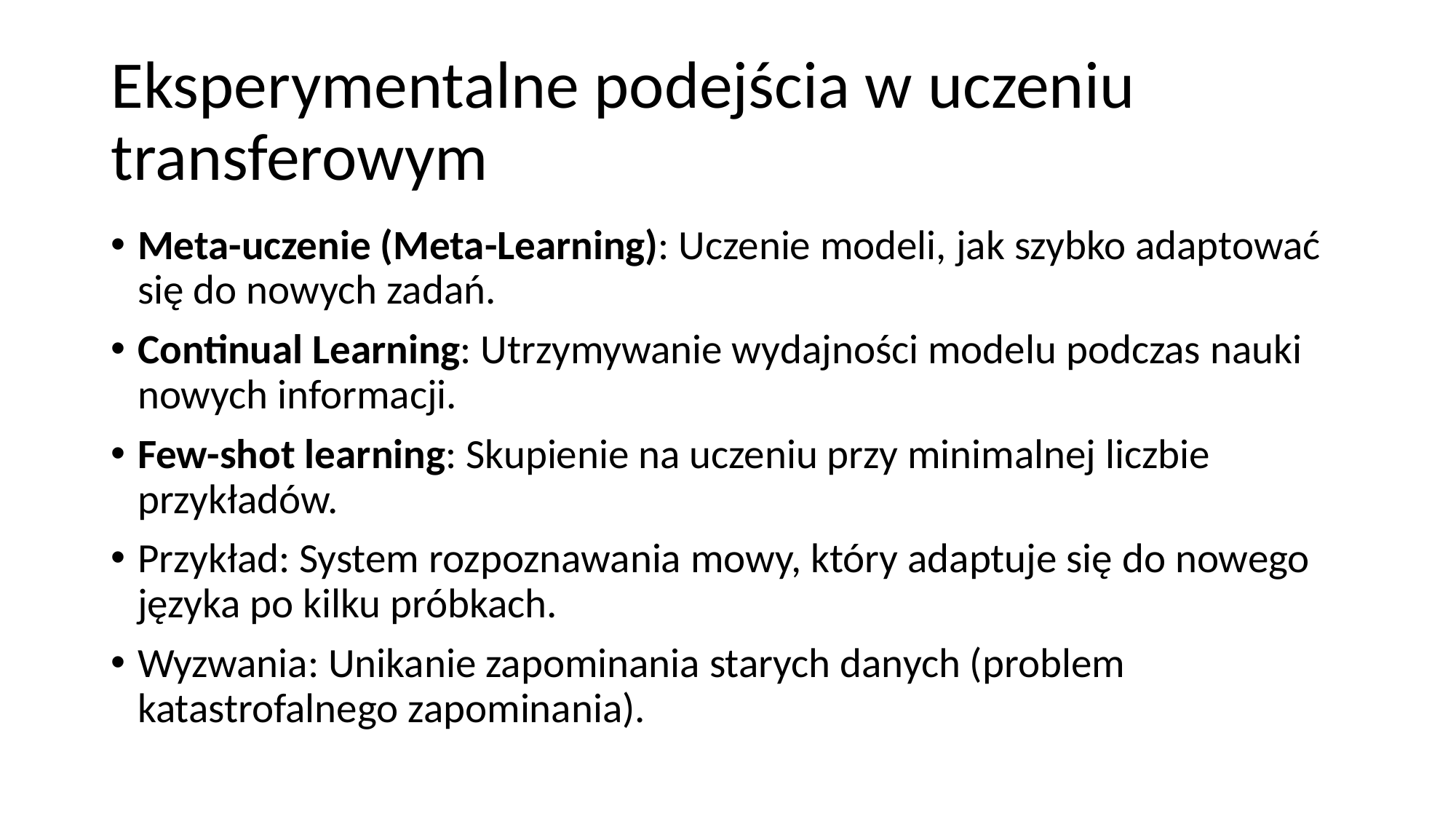

# Eksperymentalne podejścia w uczeniu transferowym
Meta-uczenie (Meta-Learning): Uczenie modeli, jak szybko adaptować się do nowych zadań.
Continual Learning: Utrzymywanie wydajności modelu podczas nauki nowych informacji.
Few-shot learning: Skupienie na uczeniu przy minimalnej liczbie przykładów.
Przykład: System rozpoznawania mowy, który adaptuje się do nowego języka po kilku próbkach.
Wyzwania: Unikanie zapominania starych danych (problem katastrofalnego zapominania).